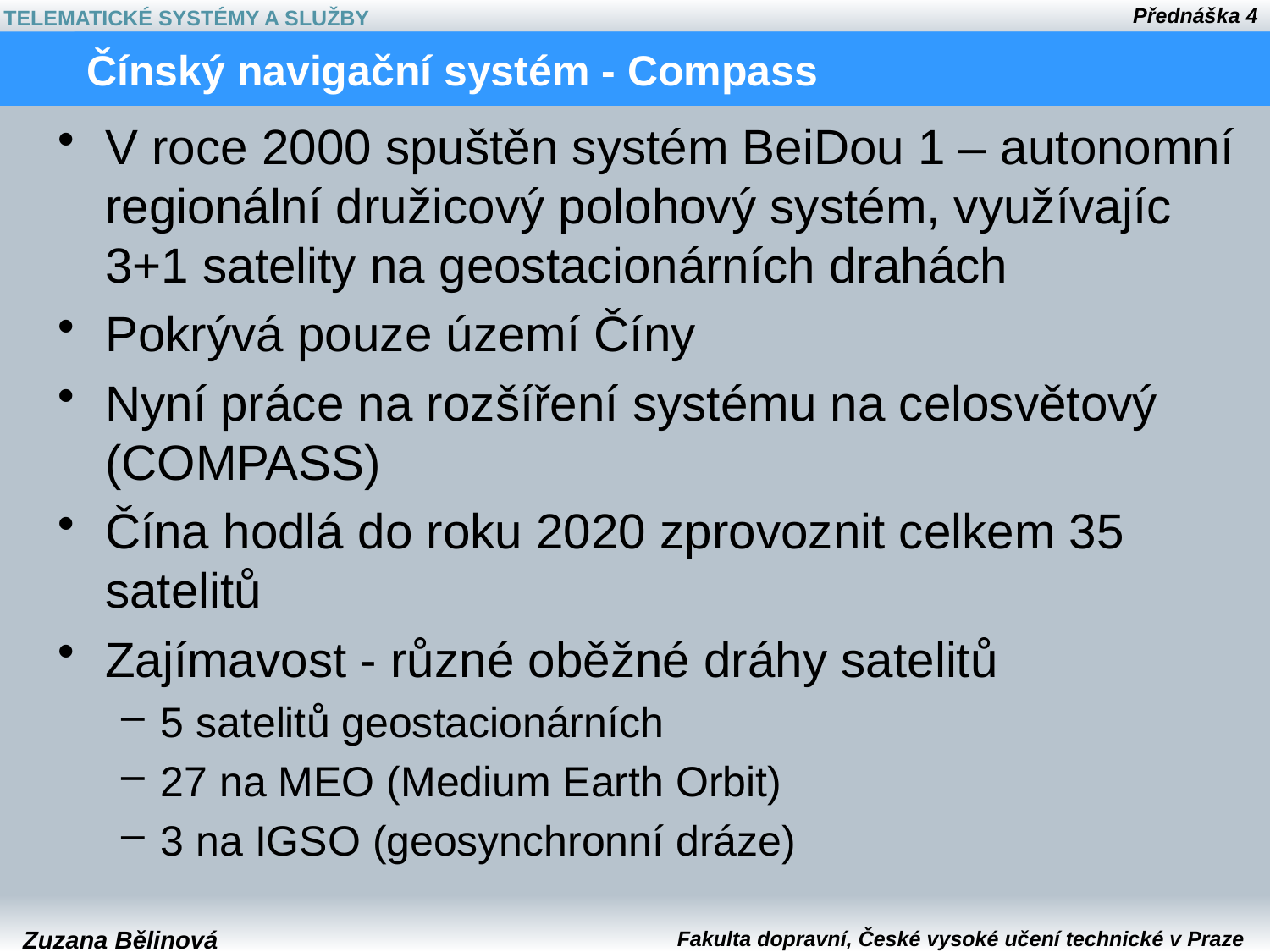

# Čínský navigační systém - Compass
V roce 2000 spuštěn systém BeiDou 1 – autonomní regionální družicový polohový systém, využívajíc 3+1 satelity na geostacionárních drahách
Pokrývá pouze území Číny
Nyní práce na rozšíření systému na celosvětový (COMPASS)
Čína hodlá do roku 2020 zprovoznit celkem 35 satelitů
Zajímavost - různé oběžné dráhy satelitů
5 satelitů geostacionárních
27 na MEO (Medium Earth Orbit)
3 na IGSO (geosynchronní dráze)